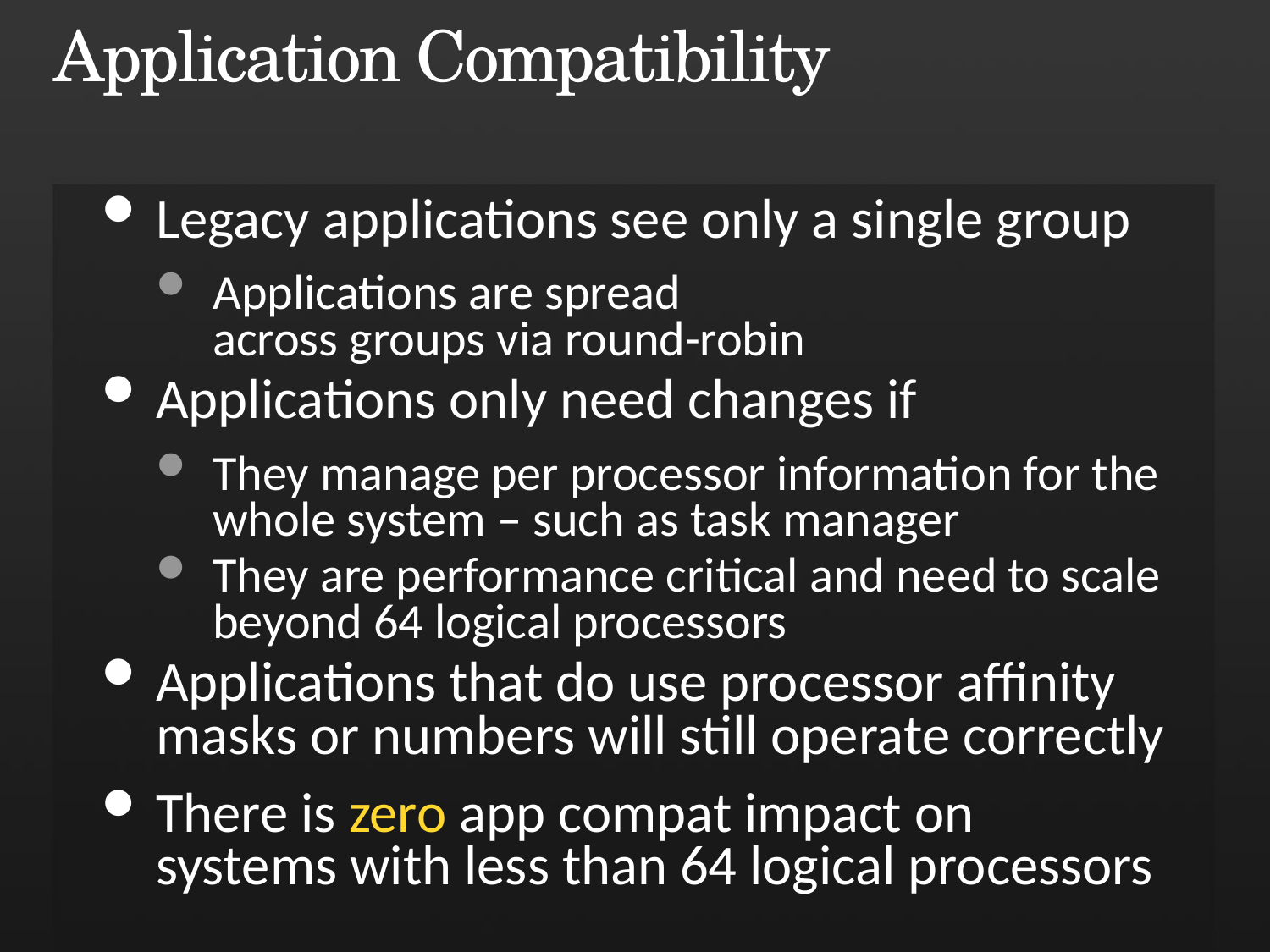

# Application Compatibility
Legacy applications see only a single group
Applications are spread
across groups via round-robin
Applications only need changes if
They manage per processor information for the whole system – such as task manager
They are performance critical and need to scale beyond 64 logical processors
Applications that do use processor affinity masks or numbers will still operate correctly
There is zero app compat impact on systems with less than 64 logical processors